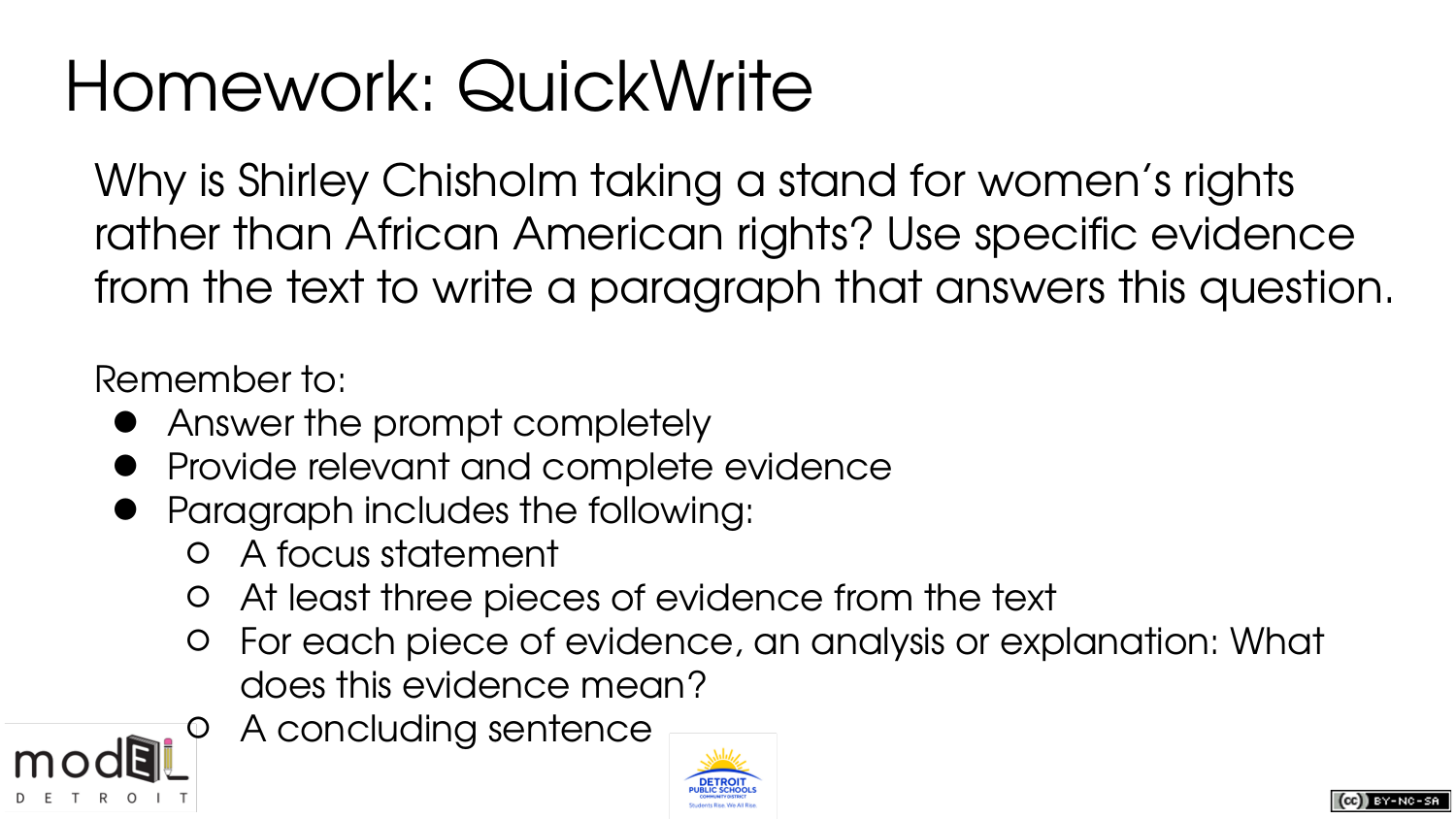

# Homework: QuickWrite
Why is Shirley Chisholm taking a stand for women’s rights rather than African American rights? Use specific evidence from the text to write a paragraph that answers this question.

Remember to:
Answer the prompt completely
Provide relevant and complete evidence
Paragraph includes the following:
A focus statement
At least three pieces of evidence from the text
For each piece of evidence, an analysis or explanation: What does this evidence mean?
A concluding sentence